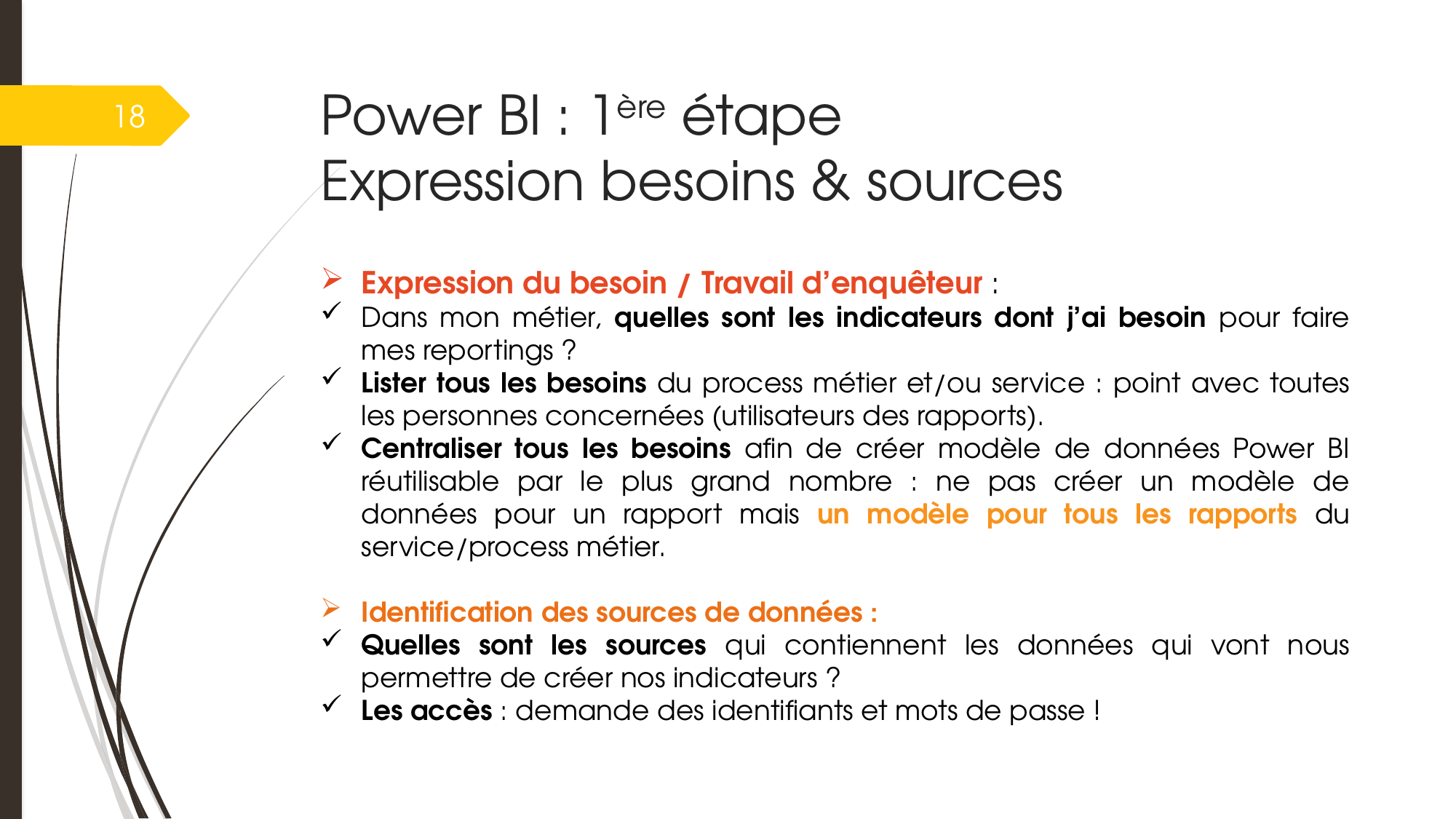

# Power BI : 1ère étape Expression besoins & sources
18
Expression du besoin / Travail d’enquêteur :
Dans mon métier, quelles sont les indicateurs dont j’ai besoin pour faire mes reportings ?
Lister tous les besoins du process métier et/ou service : point avec toutes les personnes concernées (utilisateurs des rapports).
Centraliser tous les besoins afin de créer modèle de données Power BI réutilisable par le plus grand nombre : ne pas créer un modèle de données pour un rapport mais un modèle pour tous les rapports du service/process métier.

Identification des sources de données :
Quelles sont les sources qui contiennent les données qui vont nous permettre de créer nos indicateurs ?
Les accès : demande des identifiants et mots de passe !